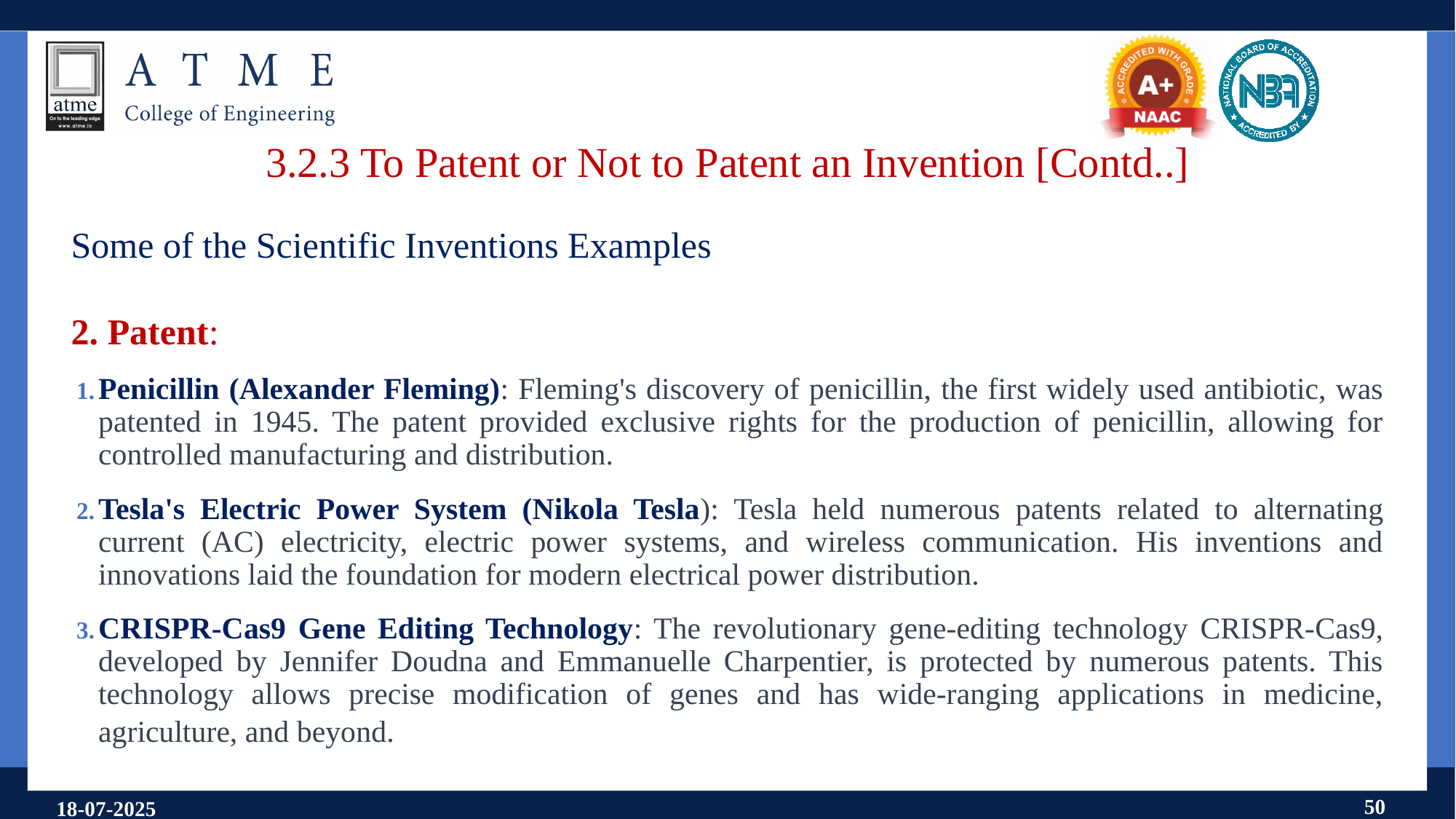

# 3.2.3 To Patent or Not to Patent an Invention [Contd..]
Some of the Scientific Inventions Examples
2. Patent:
Penicillin (Alexander Fleming): Fleming's discovery of penicillin, the first widely used antibiotic, was patented in 1945. The patent provided exclusive rights for the production of penicillin, allowing for controlled manufacturing and distribution.
Tesla's Electric Power System (Nikola Tesla): Tesla held numerous patents related to alternating current (AC) electricity, electric power systems, and wireless communication. His inventions and innovations laid the foundation for modern electrical power distribution.
CRISPR-Cas9 Gene Editing Technology: The revolutionary gene-editing technology CRISPR-Cas9, developed by Jennifer Doudna and Emmanuelle Charpentier, is protected by numerous patents. This technology allows precise modification of genes and has wide-ranging applications in medicine, agriculture, and beyond.
50
18-07-2025